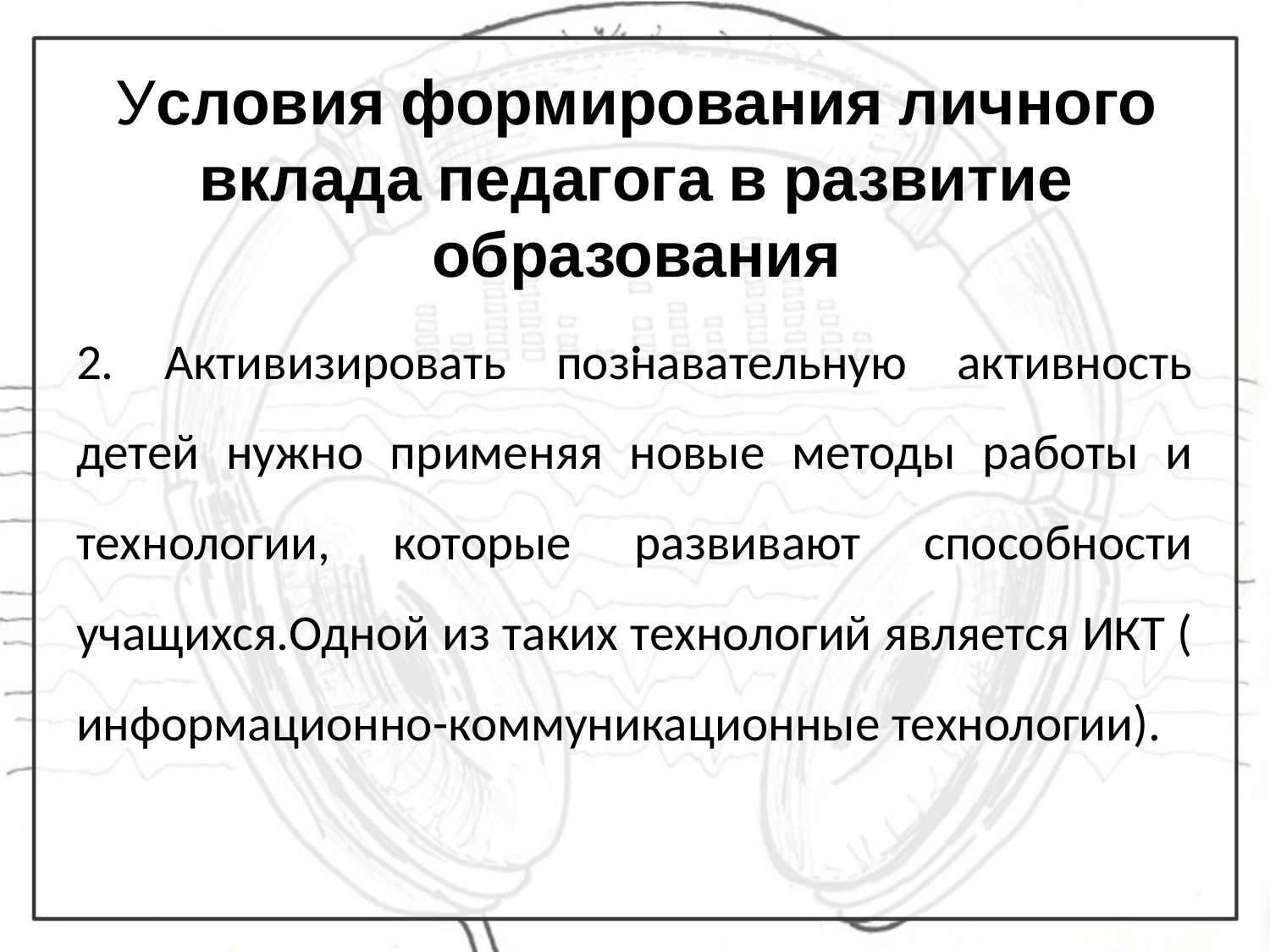

# Условия формирования личного вклада педагога в развитие образования .

2. Активизировать познавательную активность детей нужно применяя новые методы работы и технологии, которые развивают способности учащихся.Одной из таких технологий является ИКТ ( информационно-коммуникационные технологии).